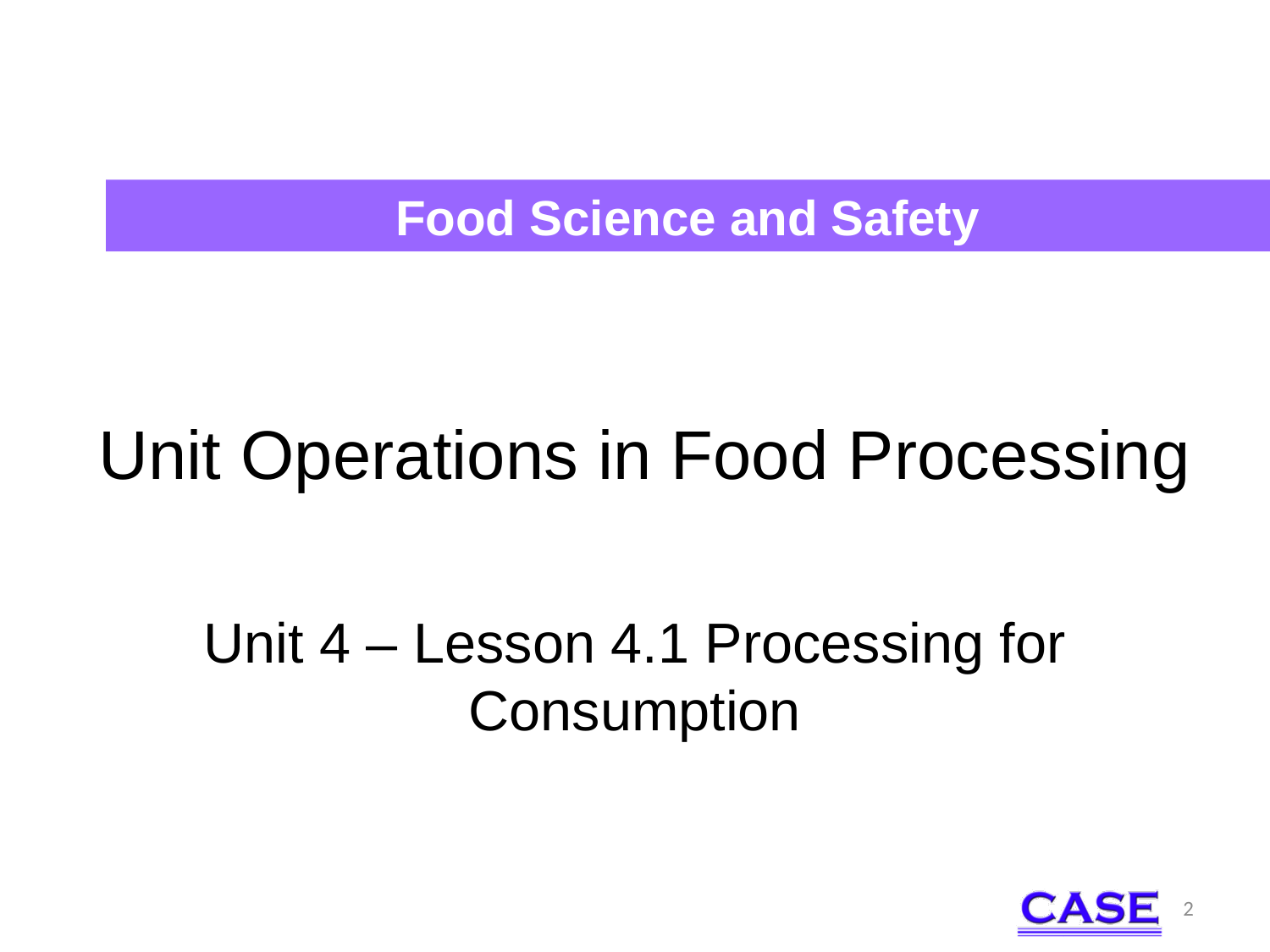

Food Science and Safety
# Unit Operations in Food Processing
Unit 4 – Lesson 4.1 Processing for Consumption
2